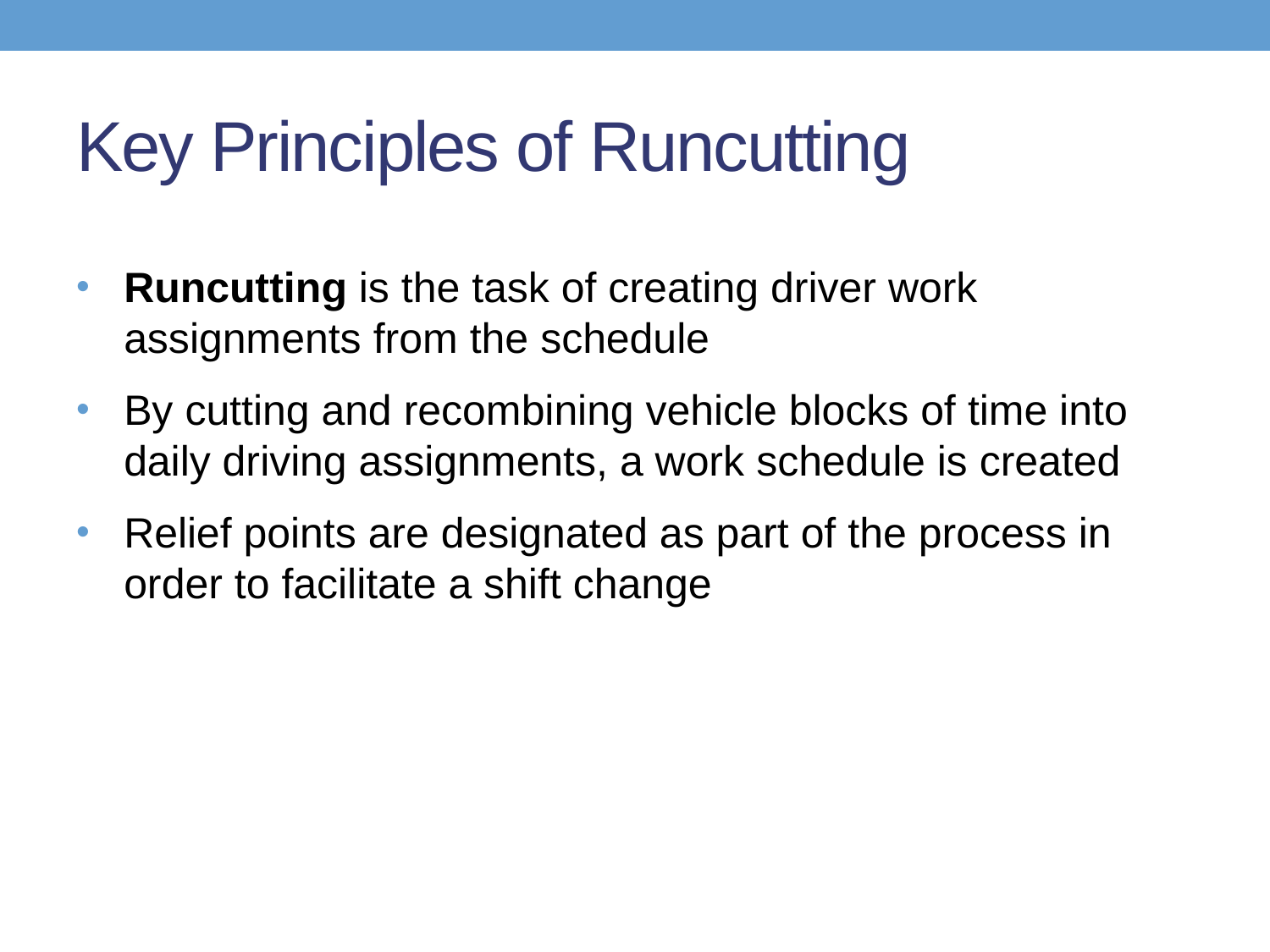

# Key Principles of Runcutting
Runcutting is the task of creating driver work assignments from the schedule
By cutting and recombining vehicle blocks of time into daily driving assignments, a work schedule is created
Relief points are designated as part of the process in order to facilitate a shift change